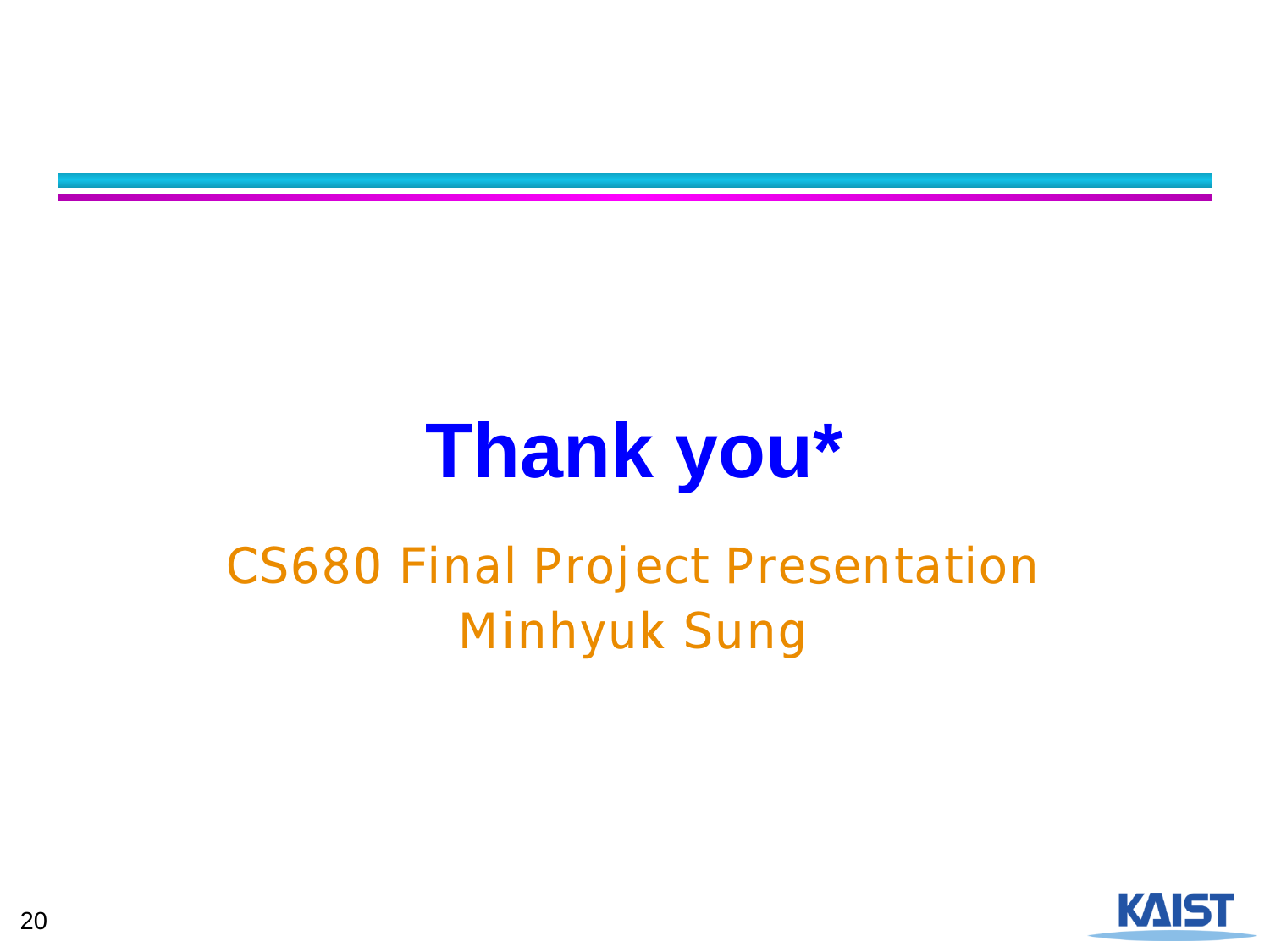

# Thank you*
CS680 Final Project Presentation
Minhyuk Sung